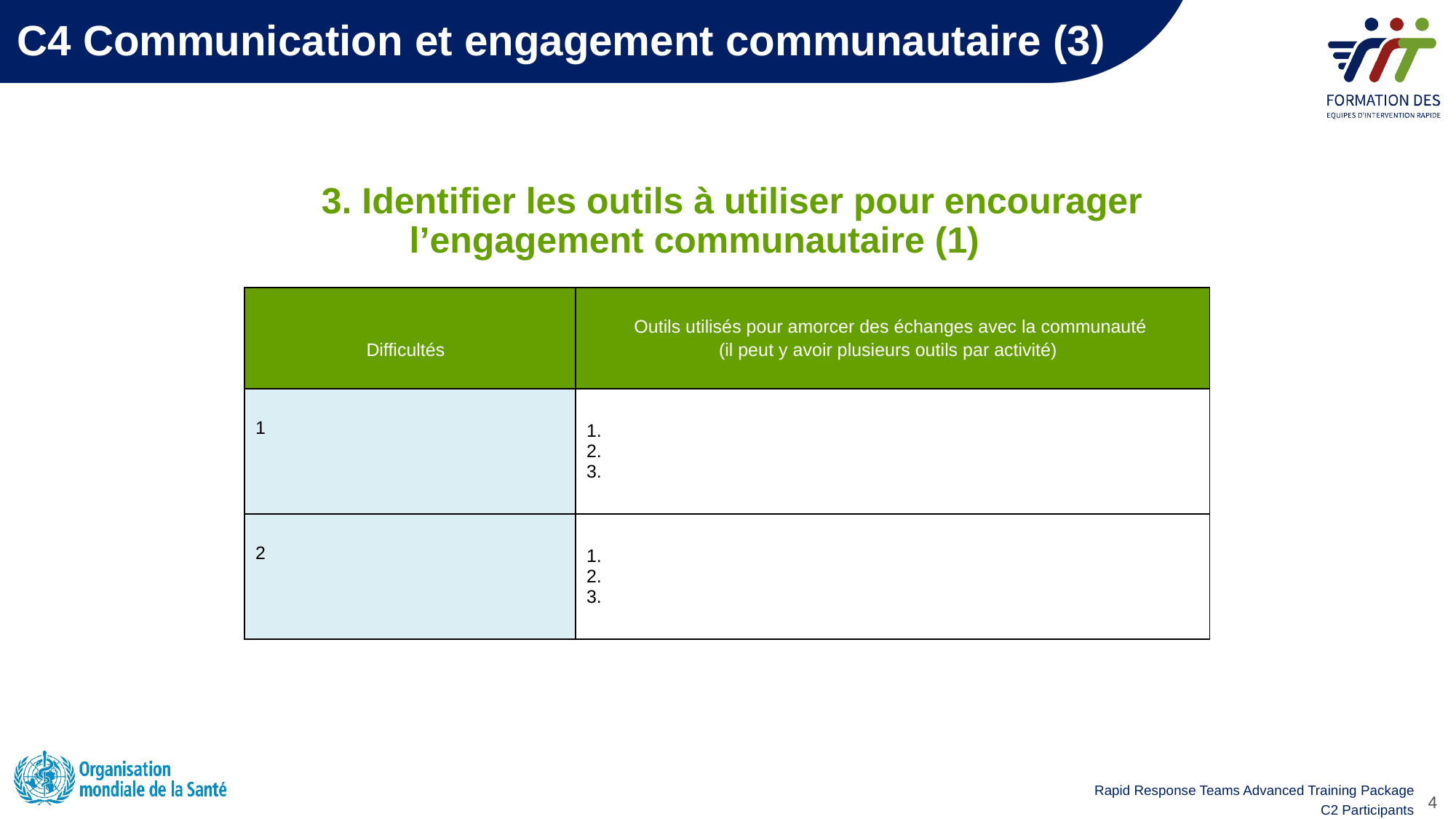

# C4 Communication et engagement communautaire (3)
3. Identifier les outils à utiliser pour encourager l’engagement communautaire (1)
| Difficultés | Outils utilisés pour amorcer des échanges avec la communauté  (il peut y avoir plusieurs outils par activité) |
| --- | --- |
| 1 | 1.   2.   3. |
| 2 | 1.   2.   3. |